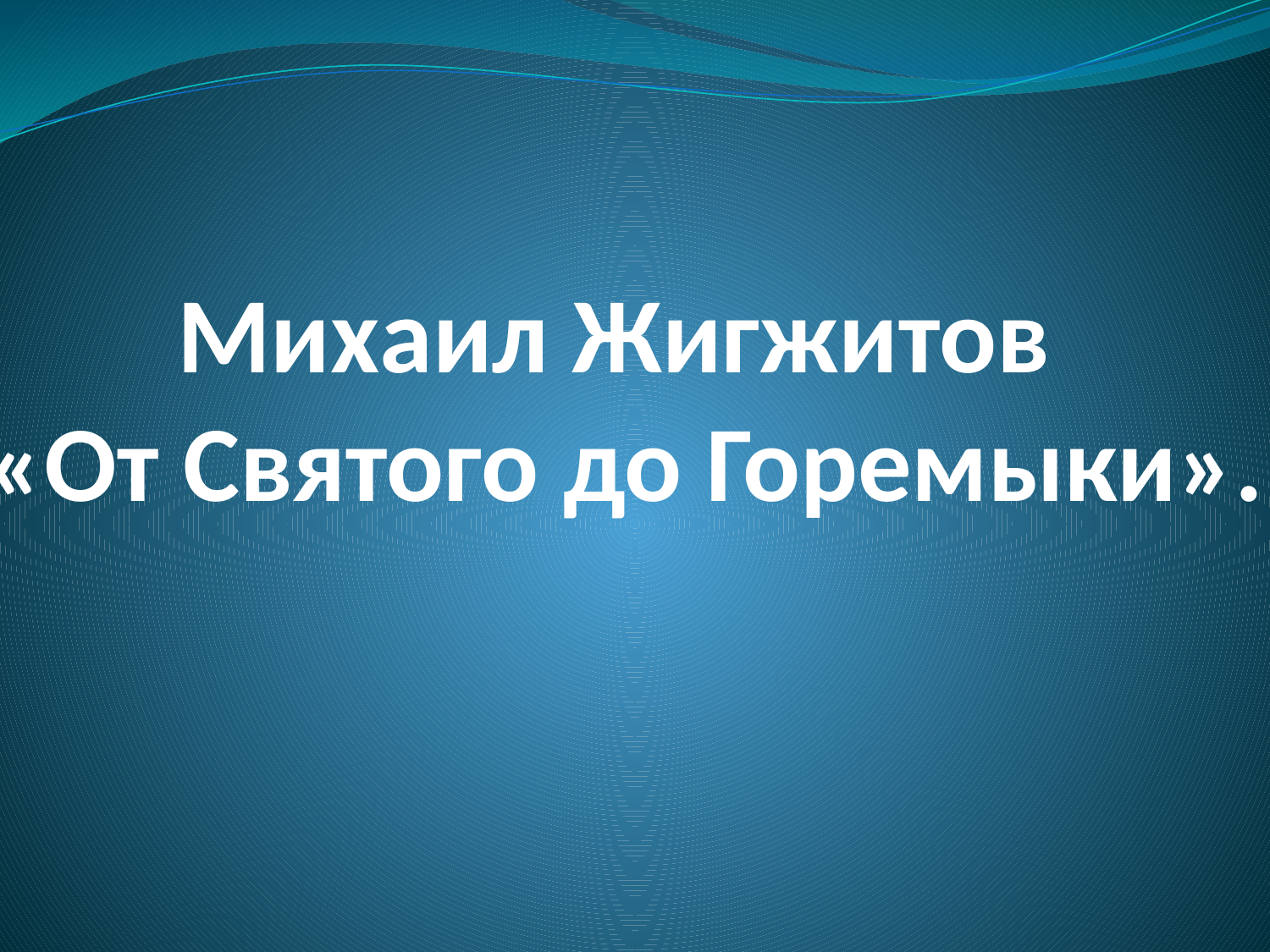

# Михаил Жигжитов «От Святого до Горемыки».